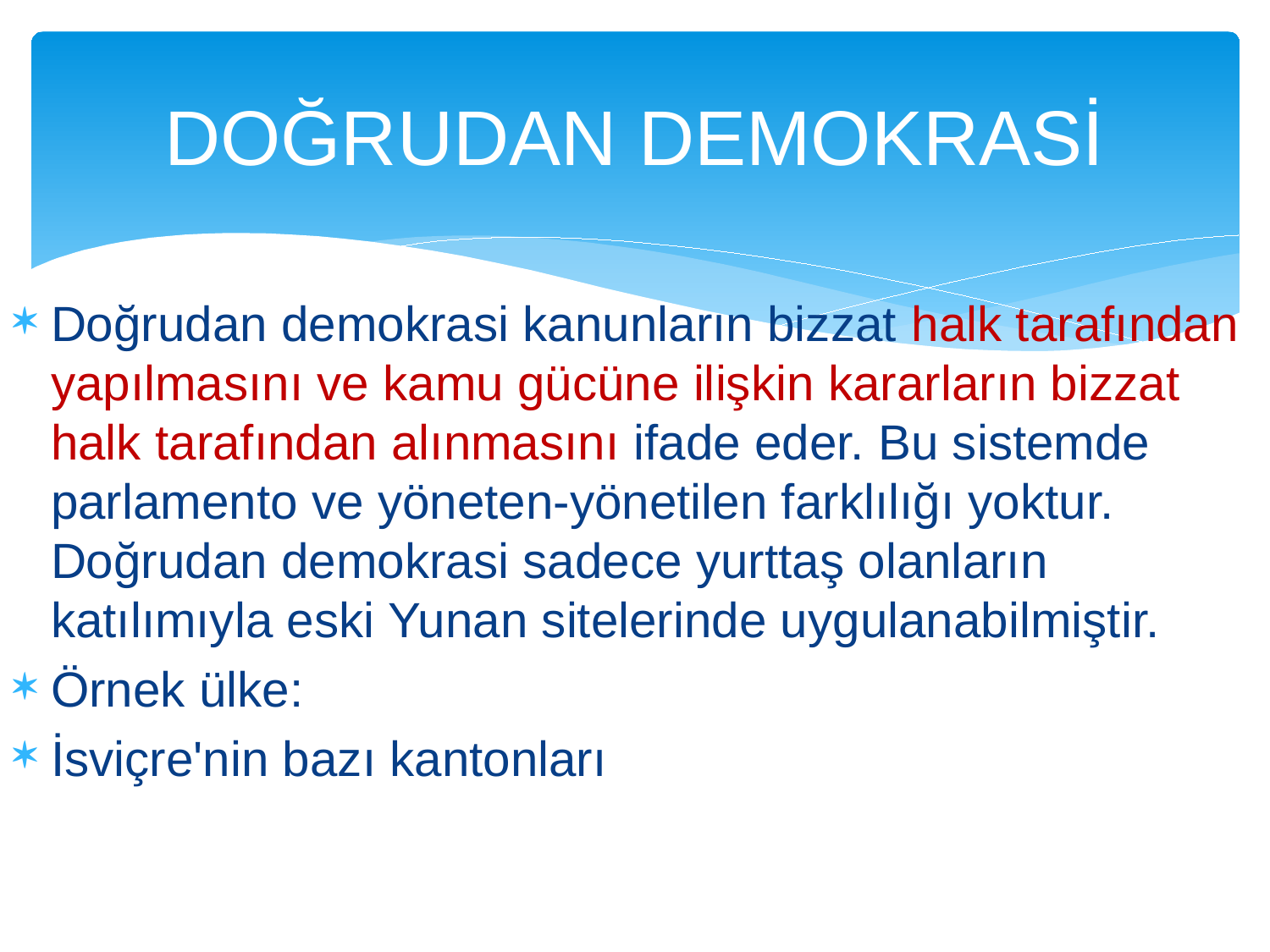

# DOĞRUDAN DEMOKRASİ
Doğrudan demokrasi kanunların bizzat halk tarafından yapılmasını ve kamu gücüne ilişkin kararların bizzat halk tarafından alınmasını ifade eder. Bu sistemde parlamento ve yöneten-yönetilen farklılığı yoktur. Doğrudan demokrasi sadece yurttaş olanların katılımıyla eski Yunan sitelerinde uygulanabilmiştir.
Örnek ülke:
İsviçre'nin bazı kantonları